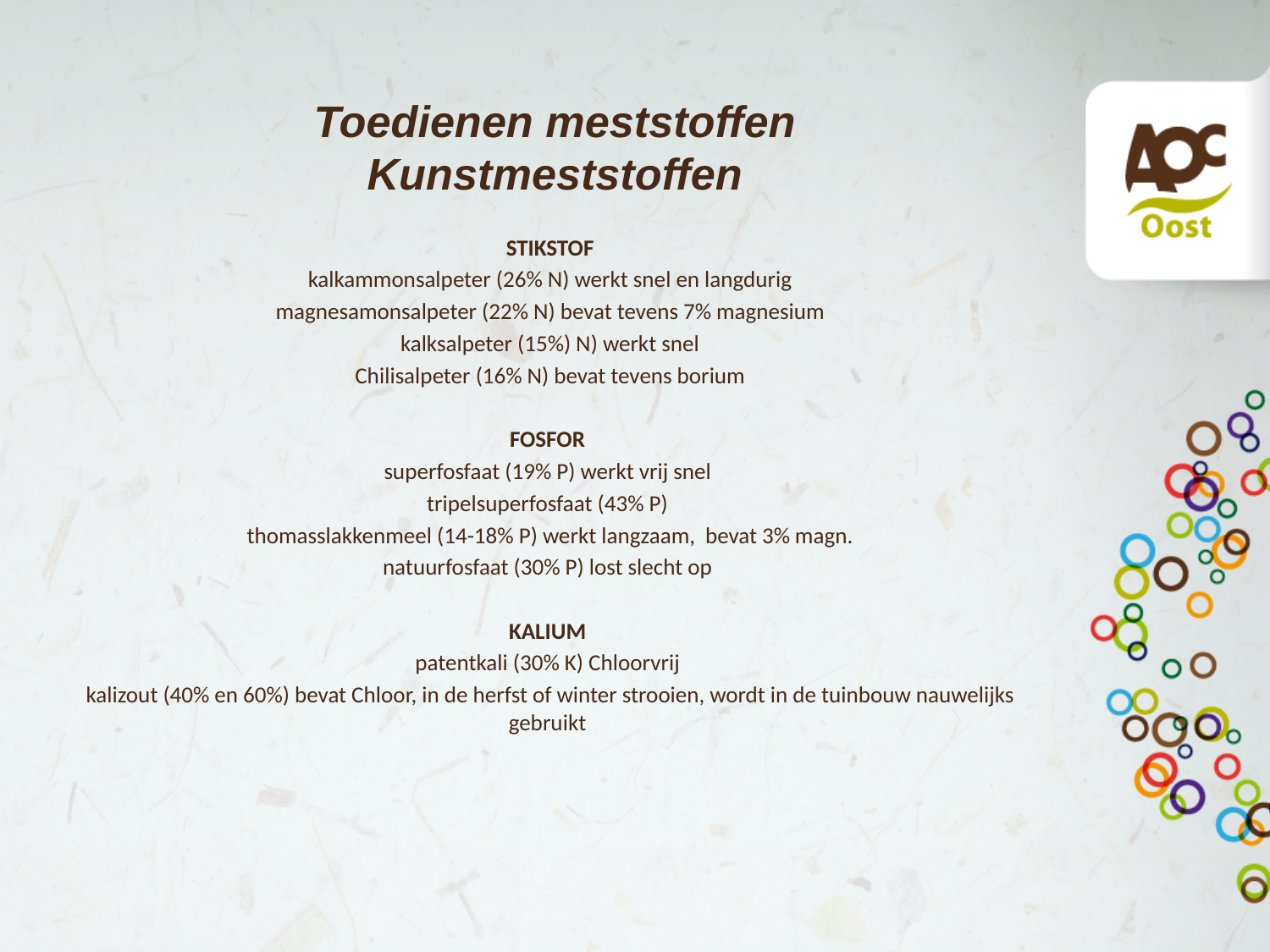

# Toedienen meststoffen Kunstmeststoffen

STIKSTOF
kalkammonsalpeter (26% N) werkt snel en langdurig
magnesamonsalpeter (22% N) bevat tevens 7% magnesium
kalksalpeter (15%) N) werkt snel
Chilisalpeter (16% N) bevat tevens borium

FOSFOR
superfosfaat (19% P) werkt vrij snel
tripelsuperfosfaat (43% P)
thomasslakkenmeel (14-18% P) werkt langzaam,  bevat 3% magn.
natuurfosfaat (30% P) lost slecht op

KALIUM
patentkali (30% K) Chloorvrij
kalizout (40% en 60%) bevat Chloor, in de herfst of winter strooien, wordt in de tuinbouw nauwelijks gebruikt